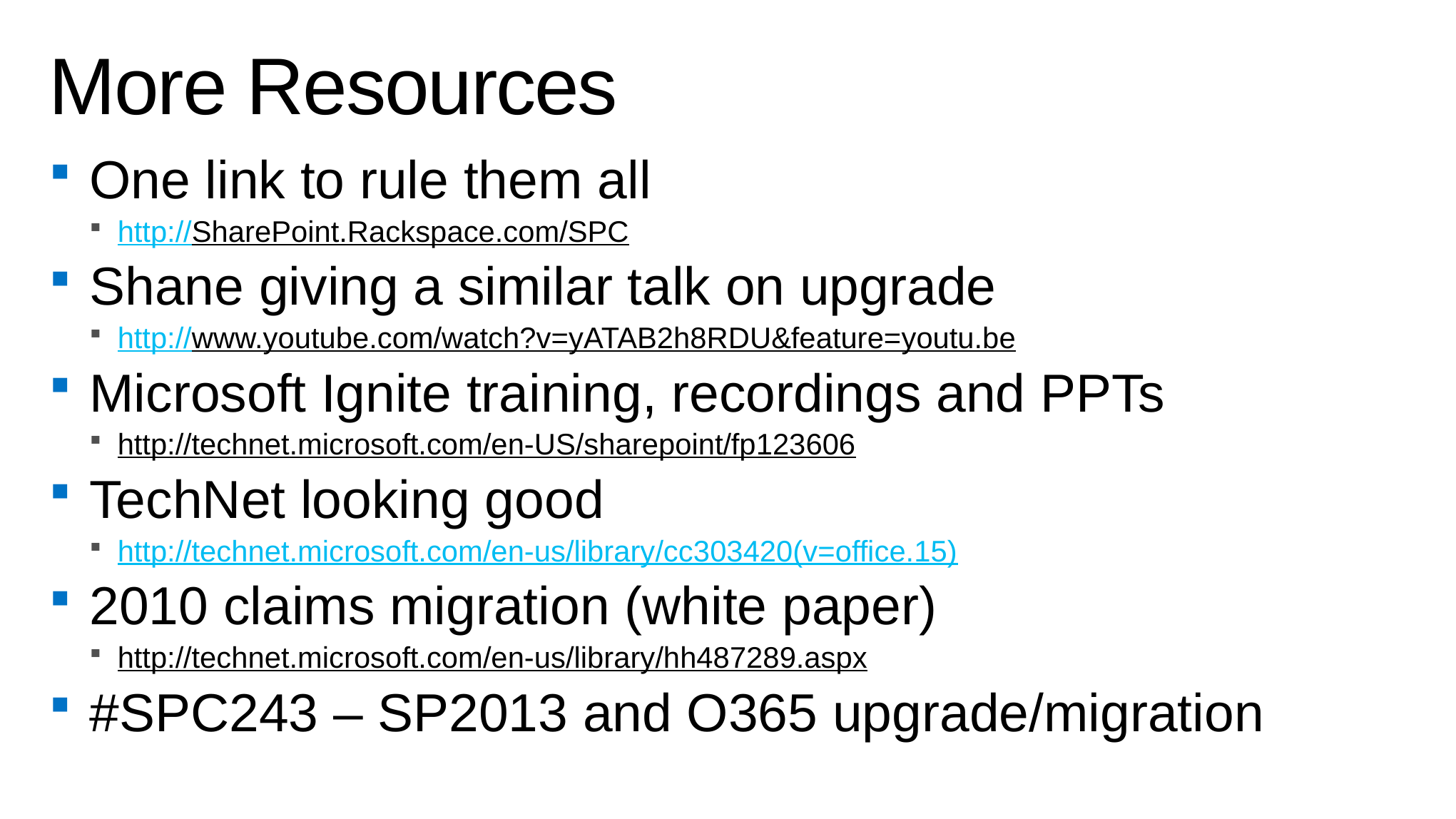

# More Resources
One link to rule them all
http://SharePoint.Rackspace.com/SPC
Shane giving a similar talk on upgrade
http://www.youtube.com/watch?v=yATAB2h8RDU&feature=youtu.be
Microsoft Ignite training, recordings and PPTs
http://technet.microsoft.com/en-US/sharepoint/fp123606
TechNet looking good
http://technet.microsoft.com/en-us/library/cc303420(v=office.15)
2010 claims migration (white paper)
http://technet.microsoft.com/en-us/library/hh487289.aspx
#SPC243 – SP2013 and O365 upgrade/migration